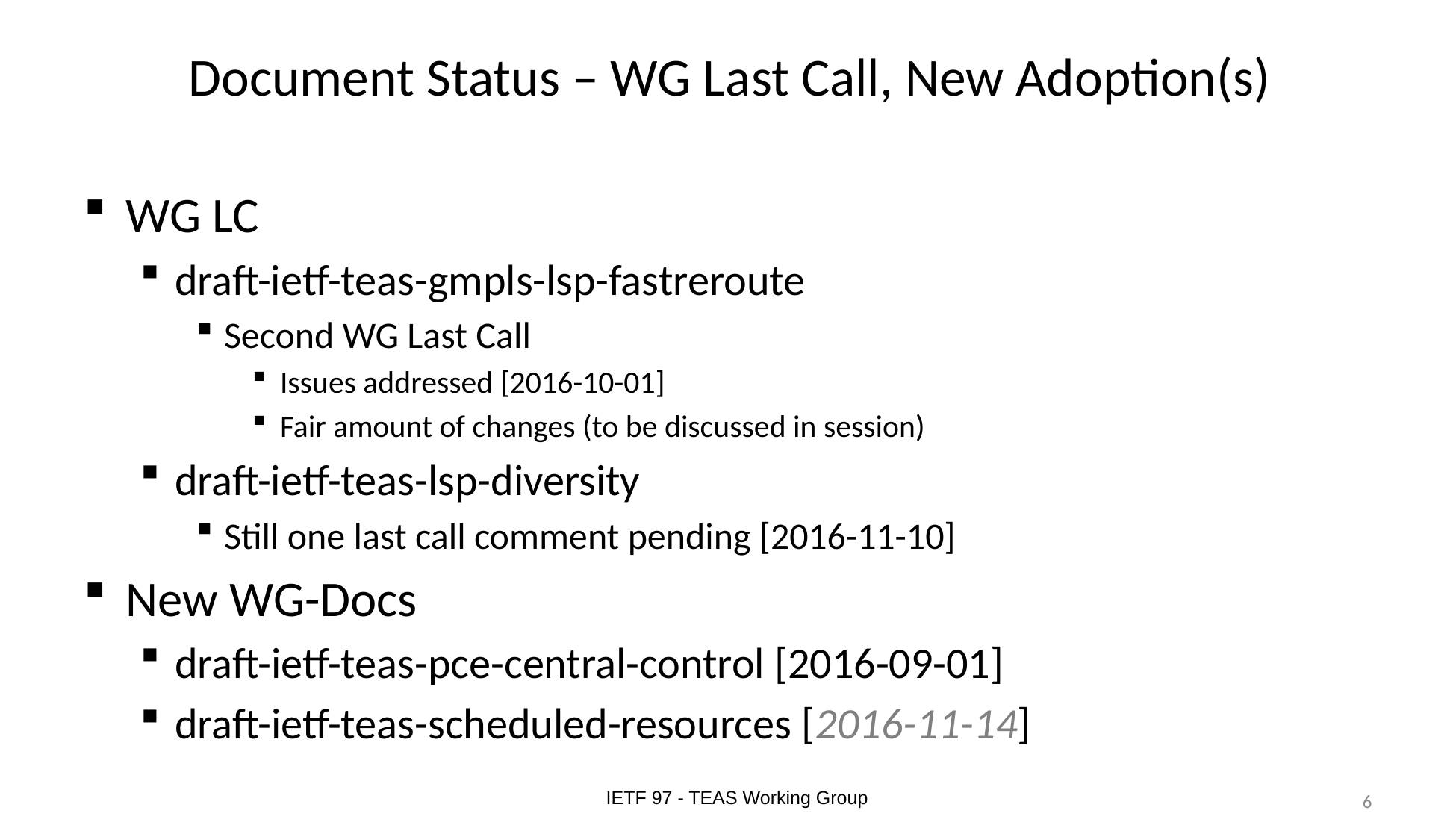

# Document Status – WG Last Call, New Adoption(s)
WG LC
draft-ietf-teas-gmpls-lsp-fastreroute
Second WG Last Call
Issues addressed [2016-10-01]
Fair amount of changes (to be discussed in session)
draft-ietf-teas-lsp-diversity
Still one last call comment pending [2016-11-10]
New WG-Docs
draft-ietf-teas-pce-central-control [2016-09-01]
draft-ietf-teas-scheduled-resources [2016-11-14]

IETF 97 - TEAS Working Group
6